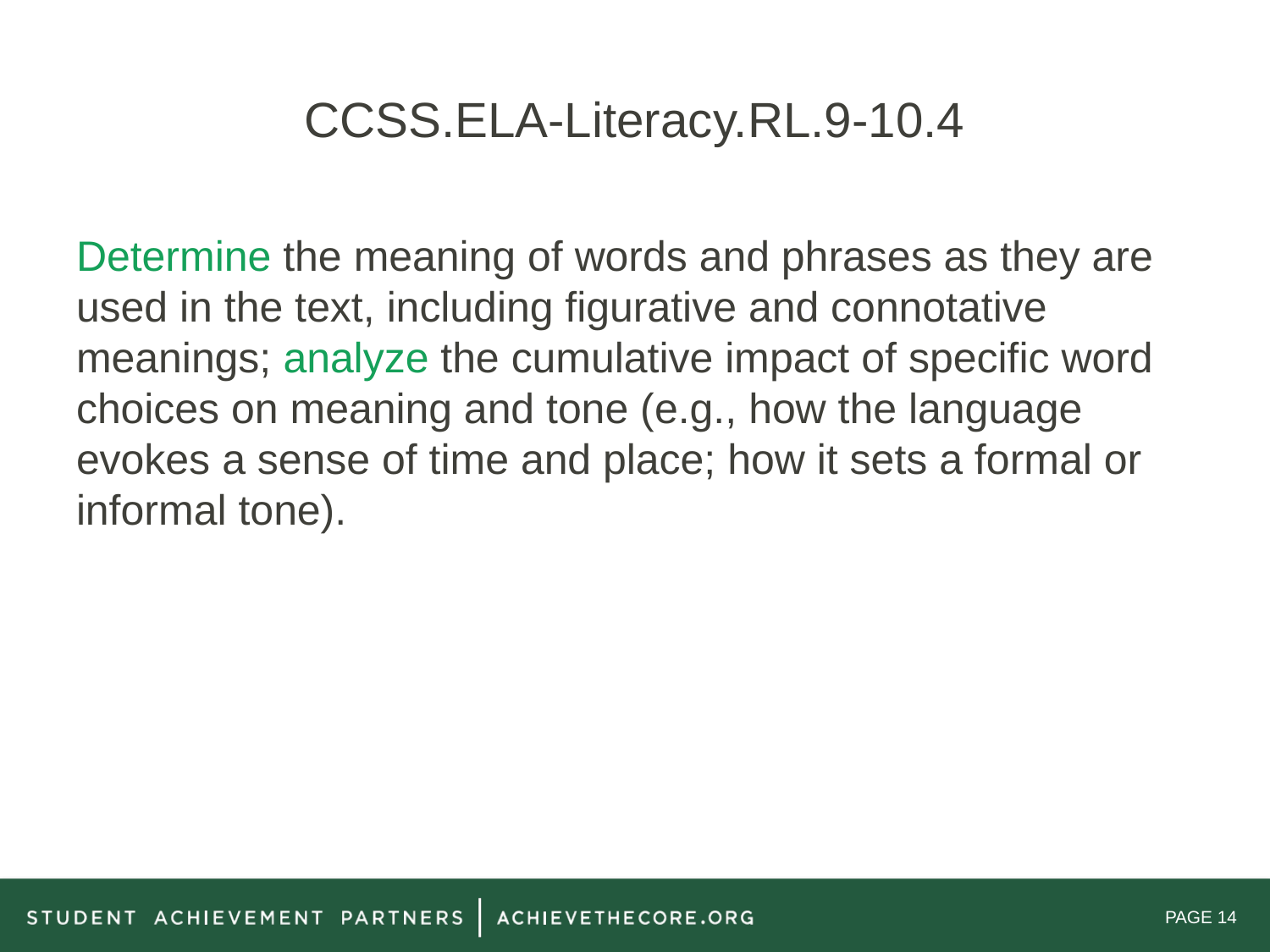

# CCSS.ELA-Literacy.RL.9-10.4
Determine the meaning of words and phrases as they are used in the text, including figurative and connotative meanings; analyze the cumulative impact of specific word choices on meaning and tone (e.g., how the language evokes a sense of time and place; how it sets a formal or informal tone).